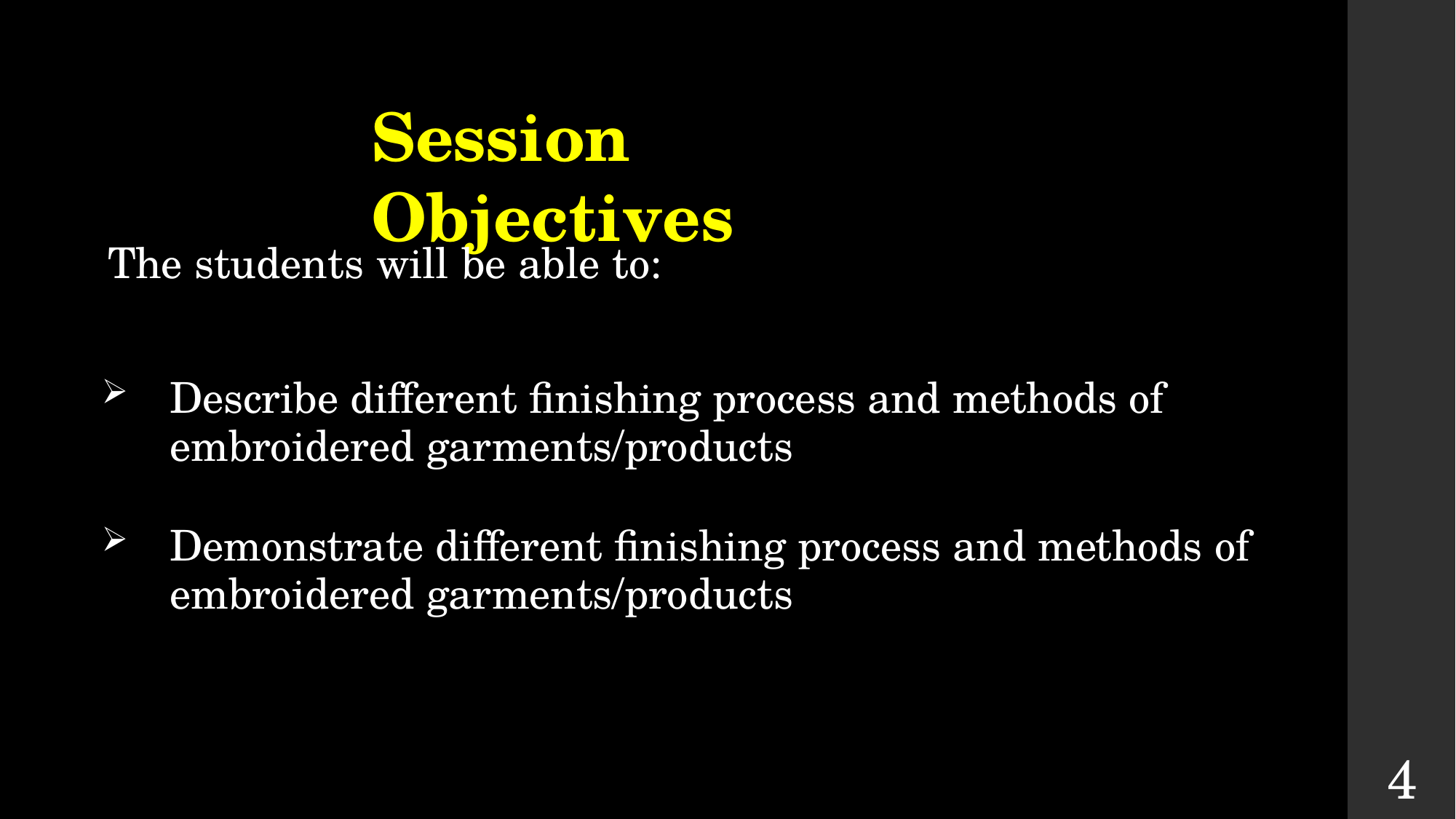

Session Objectives
The students will be able to:
Describe different finishing process and methods of embroidered garments/products

Demonstrate different finishing process and methods of embroidered garments/products

4